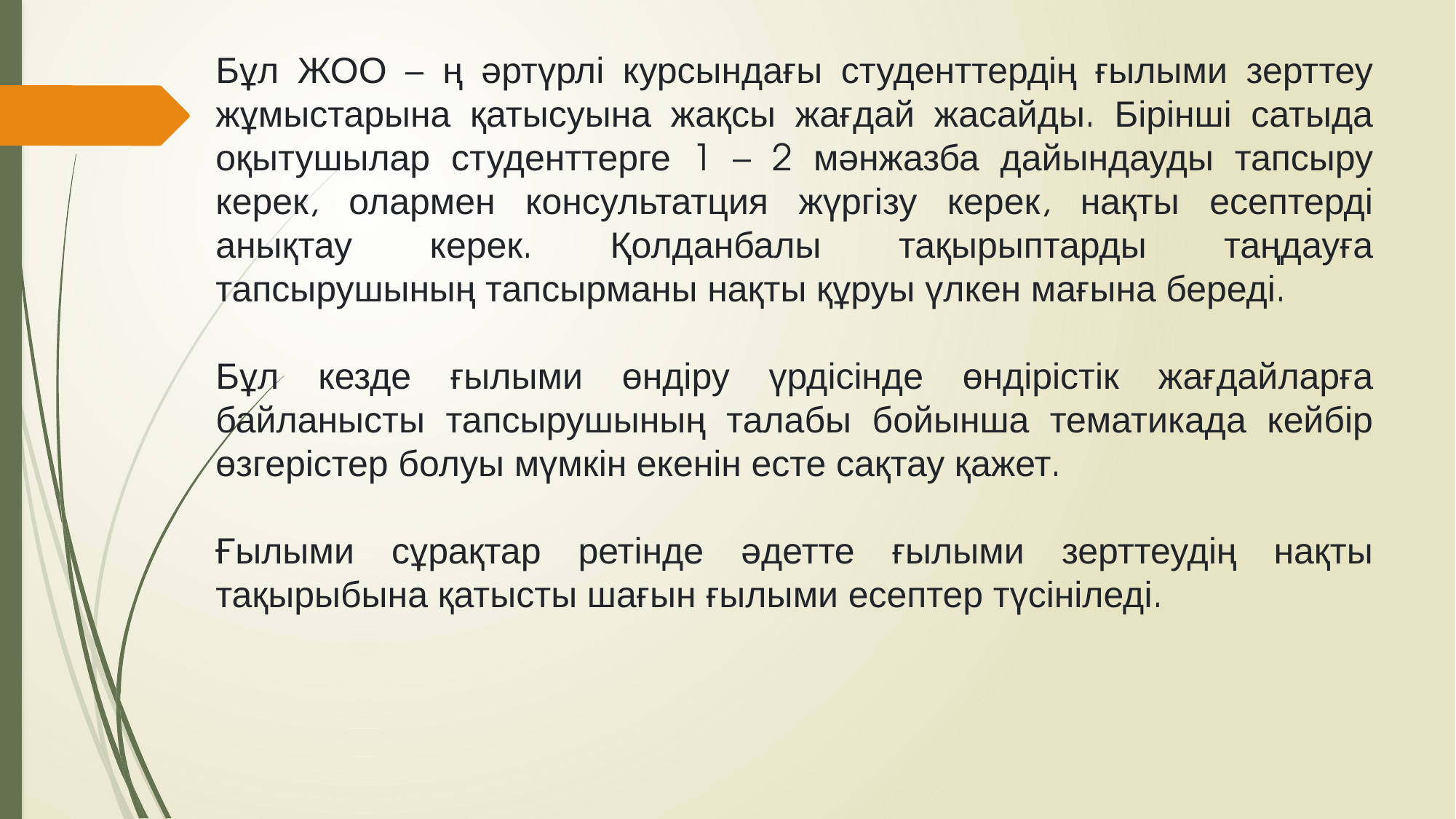

Бұл ЖОО – ң әртүрлі курсындағы студенттердің ғылыми зерттеу жұмыстарына қатысуына жақсы жағдай жасайды. Бірінші сатыда оқытушылар студенттерге 1 – 2 мәнжазба дайындауды тапсыру керек, олармен консультатция жүргізу керек, нақты есептерді анықтау керек. Қолданбалы тақырыптарды таңдауға тапсырушының тапсырманы нақты құруы үлкен мағына береді.

Бұл кезде ғылыми өндіру үрдісінде өндірістік жағдайларға байланысты тапсырушының талабы бойынша тематикада кейбір өзгерістер болуы мүмкін екенін есте сақтау қажет.

Ғылыми сұрақтар ретінде әдетте ғылыми зерттеудің нақты тақырыбына қатысты шағын ғылыми есептер түсініледі.